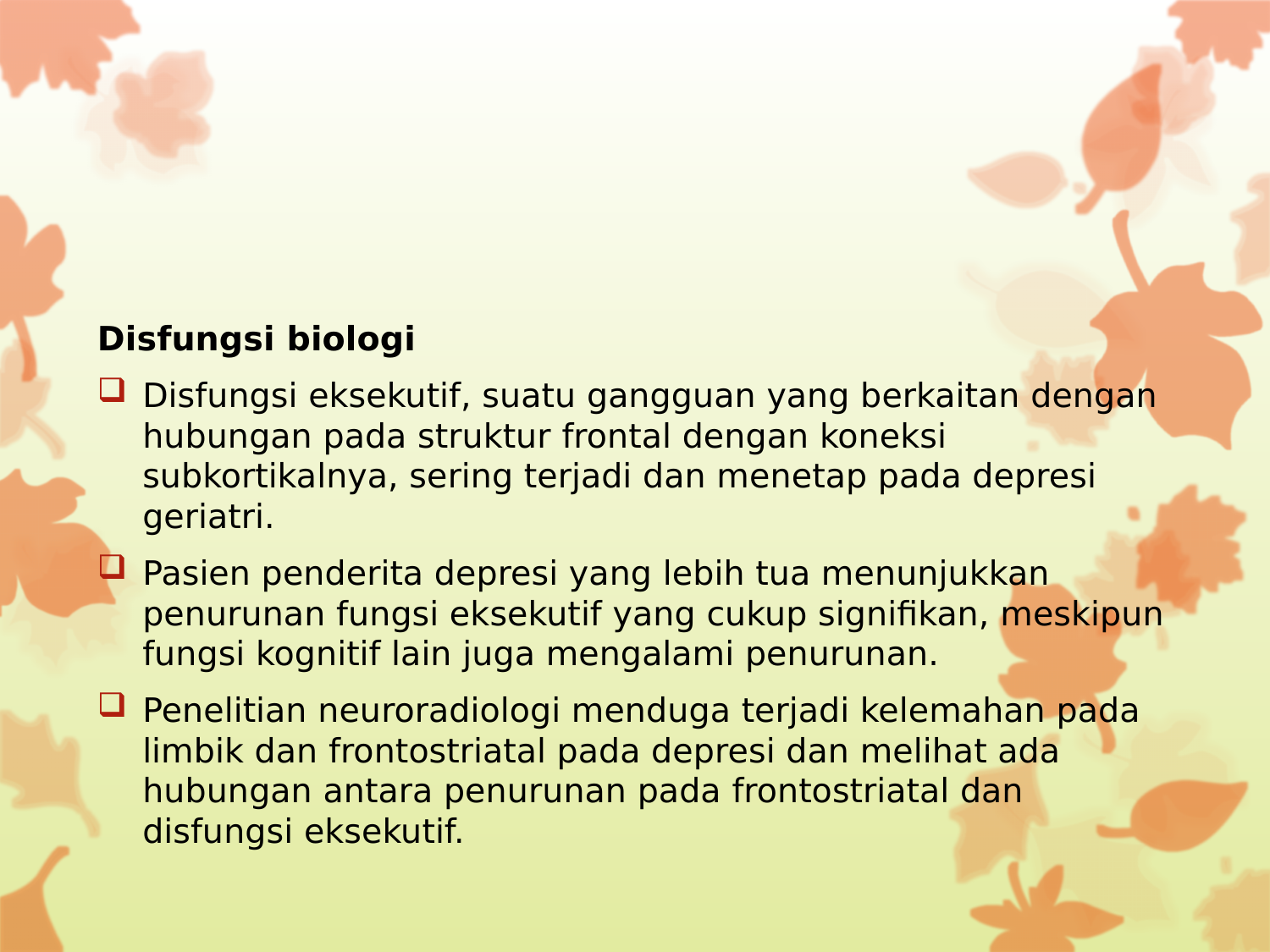

#

Disfungsi biologi
Disfungsi eksekutif, suatu gangguan yang berkaitan dengan hubungan pada struktur frontal dengan koneksi subkortikalnya, sering terjadi dan menetap pada depresi geriatri.
Pasien penderita depresi yang lebih tua menunjukkan penurunan fungsi eksekutif yang cukup signifikan, meskipun fungsi kognitif lain juga mengalami penurunan.
Penelitian neuroradiologi menduga terjadi kelemahan pada limbik dan frontostriatal pada depresi dan melihat ada hubungan antara penurunan pada frontostriatal dan disfungsi eksekutif.